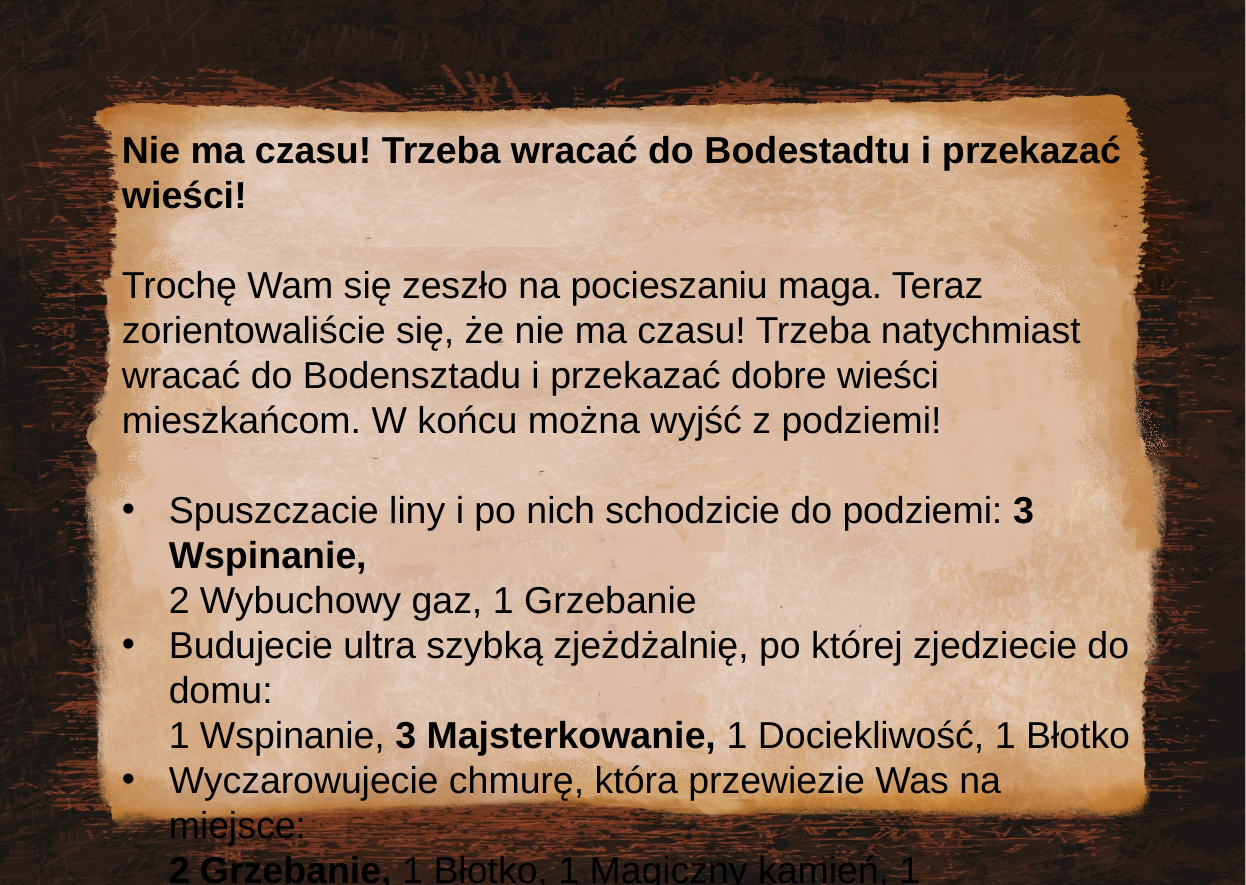

Nie ma czasu! Trzeba wracać do Bodestadtu i przekazać wieści!

Trochę Wam się zeszło na pocieszaniu maga. Teraz zorientowaliście się, że nie ma czasu! Trzeba natychmiast wracać do Bodensztadu i przekazać dobre wieści mieszkańcom. W końcu można wyjść z podziemi!
Spuszczacie liny i po nich schodzicie do podziemi: 3 Wspinanie,
2 Wybuchowy gaz, 1 Grzebanie
Budujecie ultra szybką zjeżdżalnię, po której zjedziecie do domu:
1 Wspinanie, 3 Majsterkowanie, 1 Dociekliwość, 1 Błotko
Wyczarowujecie chmurę, która przewiezie Was na miejsce:
2 Grzebanie, 1 Błotko, 1 Magiczny kamień, 1 Majsterkowanie, 1 Gaz wybuchowy